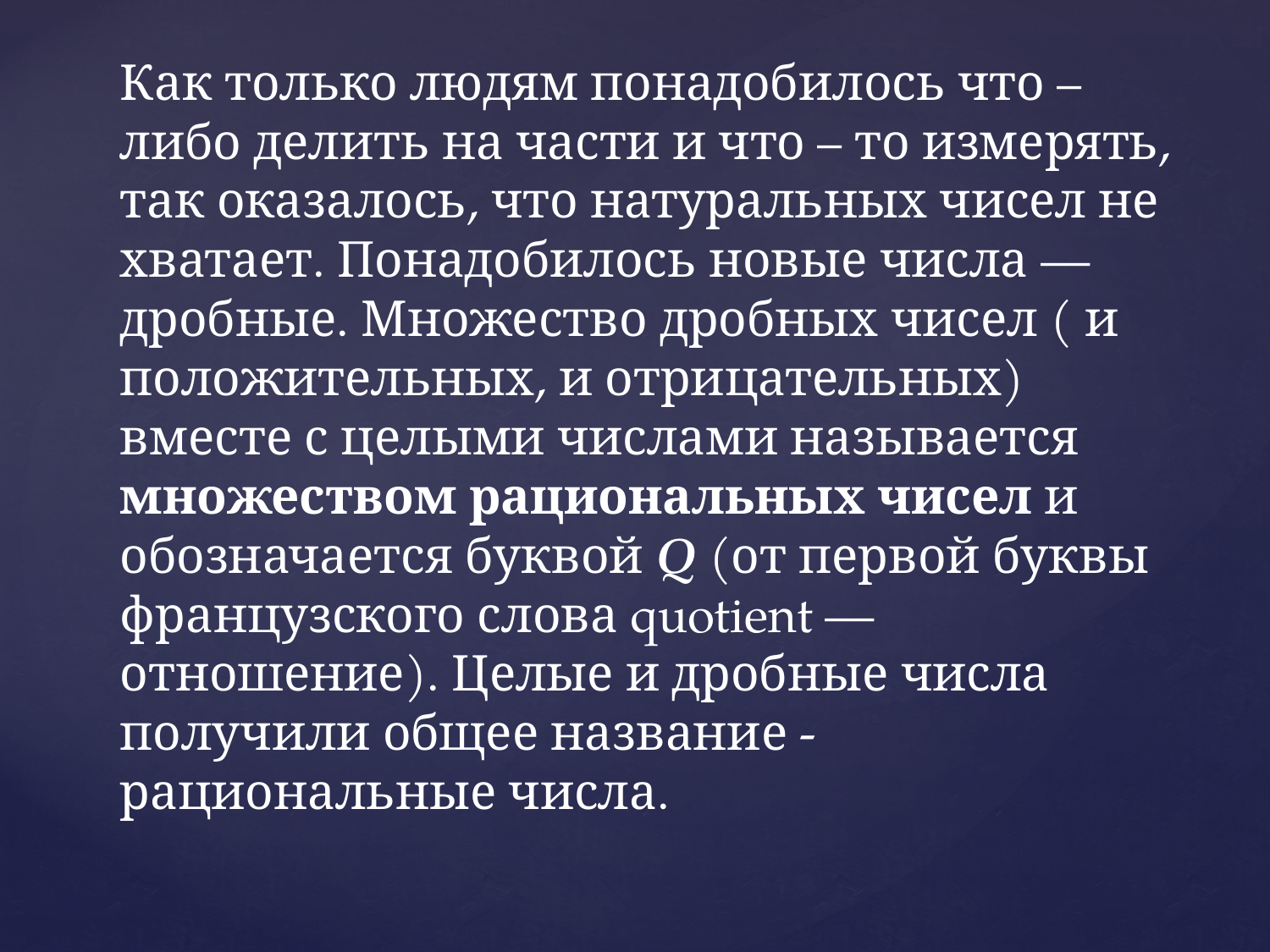

Как только людям понадобилось что – либо делить на части и что – то измерять, так оказалось, что натуральных чисел не хватает. Понадобилось новые числа — дробные. Множество дробных чисел ( и положительных, и отрицательных) вместе с целыми числами называется множеством рациональных чисел и обозначается буквой Q (от первой буквы французского слова quotient — отношение). Целые и дробные числа получили общее название - рациональные числа.

#